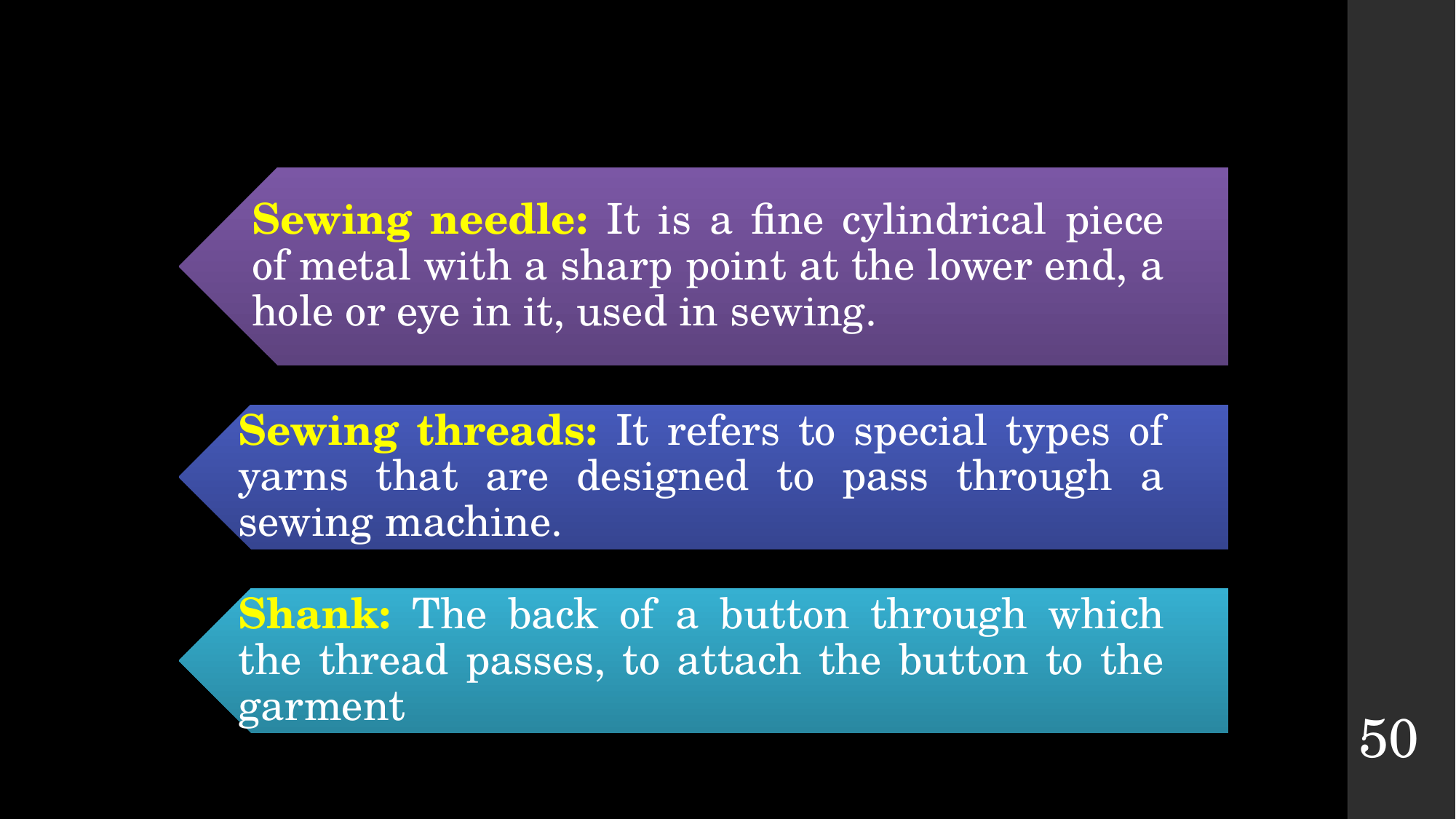

Sewing needle: It is a fine cylindrical piece of metal with a sharp point at the lower end, a hole or eye in it, used in sewing.
Sewing threads: It refers to special types of yarns that are designed to pass through a sewing machine.
Shank: The back of a button through which the thread passes, to attach the button to the garment
50